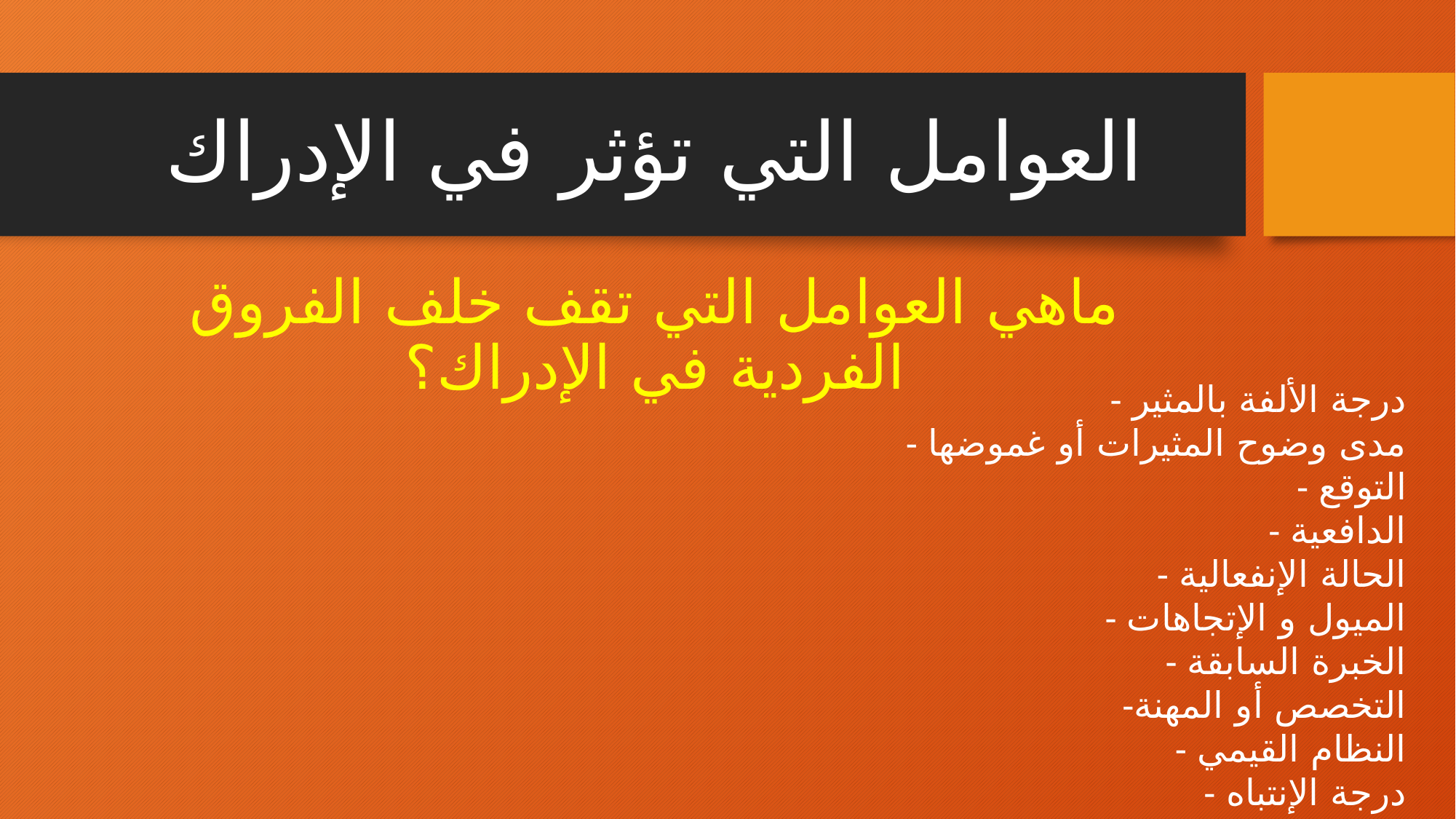

# العوامل التي تؤثر في الإدراك
ماهي العوامل التي تقف خلف الفروق الفردية في الإدراك؟
- درجة الألفة بالمثير
- مدى وضوح المثيرات أو غموضها
- التوقع
- الدافعية
- الحالة الإنفعالية
- الميول و الإتجاهات
- الخبرة السابقة
-التخصص أو المهنة
- النظام القيمي
- درجة الإنتباه